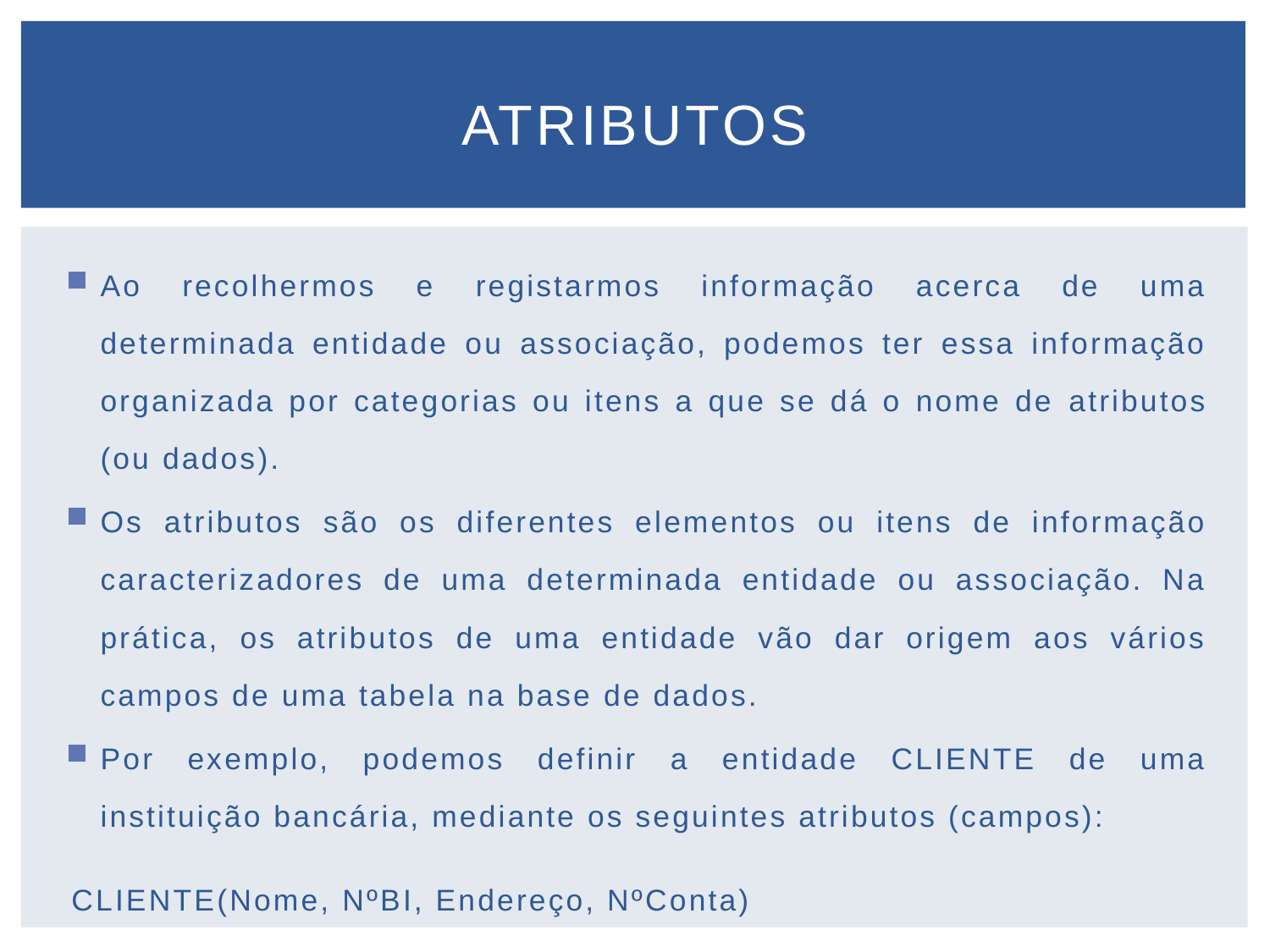

# atributos
Ao recolhermos e registarmos informação acerca de uma determinada entidade ou associação, podemos ter essa informação organizada por categorias ou itens a que se dá o nome de atributos (ou dados).
Os atributos são os diferentes elementos ou itens de informação caracterizadores de uma determinada entidade ou associação. Na prática, os atributos de uma entidade vão dar origem aos vários campos de uma tabela na base de dados.
Por exemplo, podemos definir a entidade CLIENTE de uma instituição bancária, mediante os seguintes atributos (campos):

CLIENTE(Nome, NºBI, Endereço, NºConta)